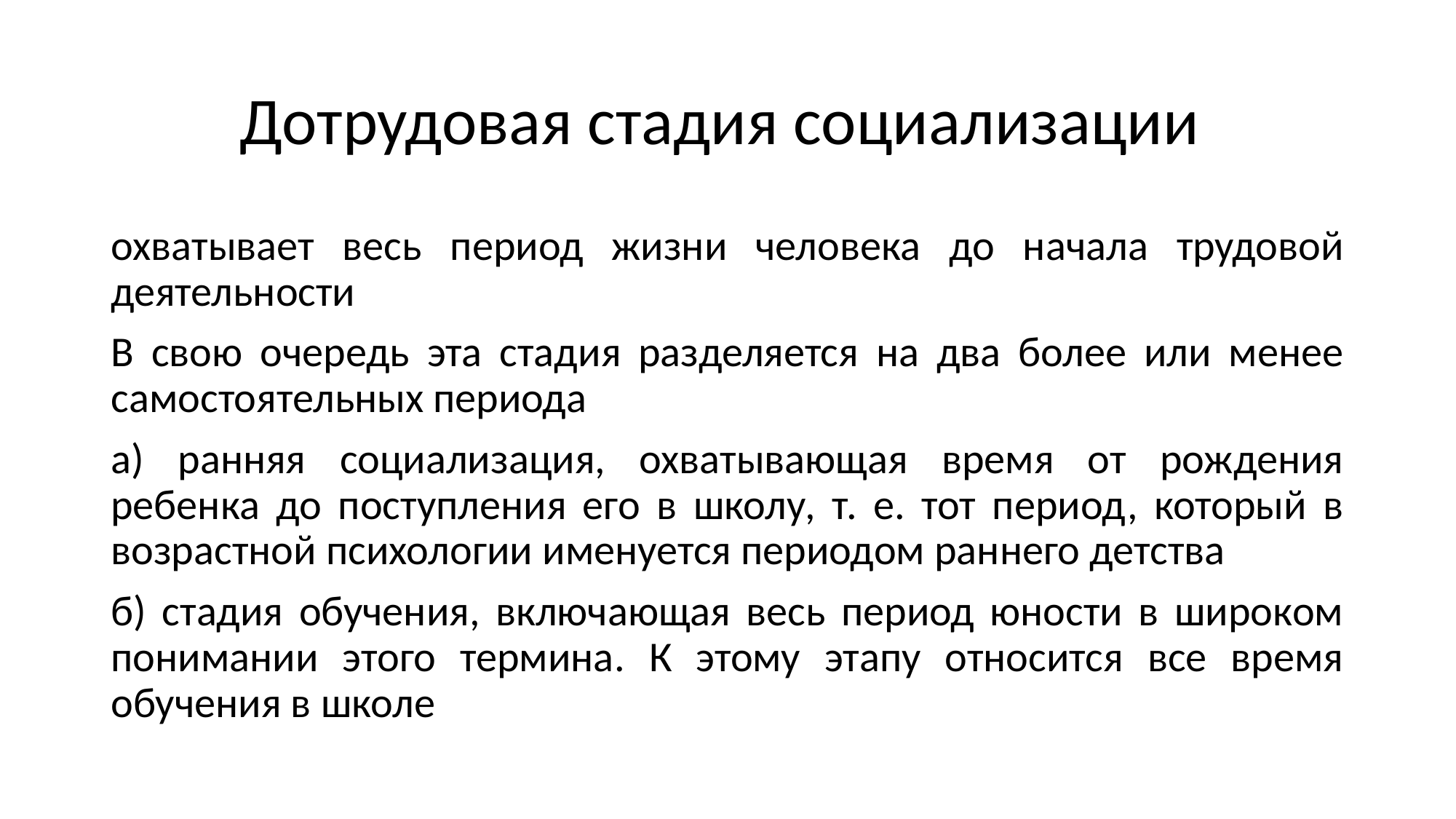

# Дотрудовая стадия социализации
охватывает весь период жизни человека до начала трудовой деятельности
В свою очередь эта стадия разделяется на два более или менее самостоятельных периода
а) ранняя социализация, охватывающая время от рождения ребенка до поступления его в школу, т. е. тот период, который в возрастной психологии именуется периодом раннего детства
б) стадия обучения, включающая весь период юности в широком понимании этого термина. К этому этапу относится все время обучения в школе